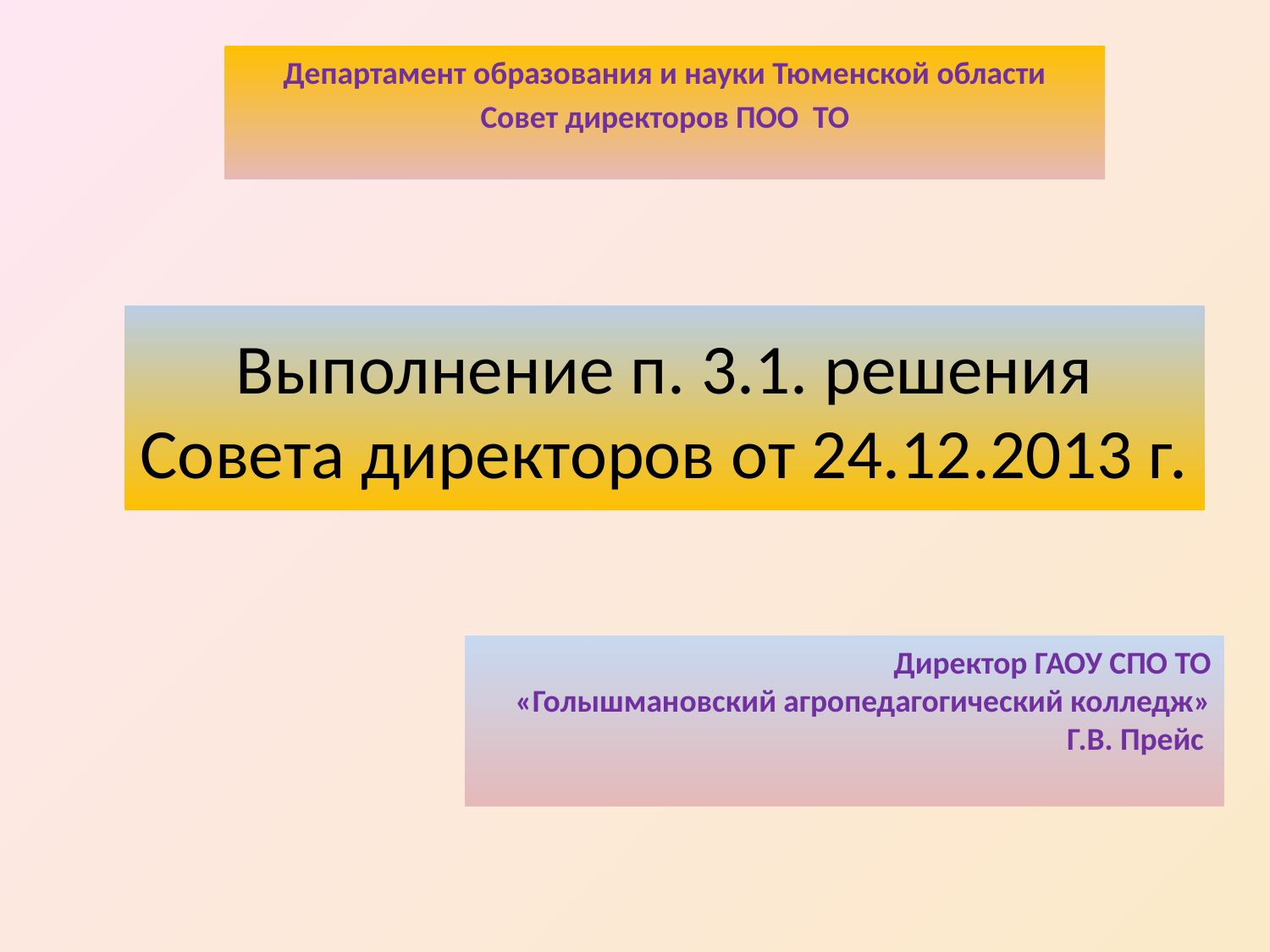

Департамент образования и науки Тюменской области
Совет директоров ПОО  ТО

# Выполнение п. 3.1. решения Совета директоров от 24.12.2013 г.
Директор ГАОУ СПО ТО
 «Голышмановский агропедагогический колледж»
 Г.В. Прейс